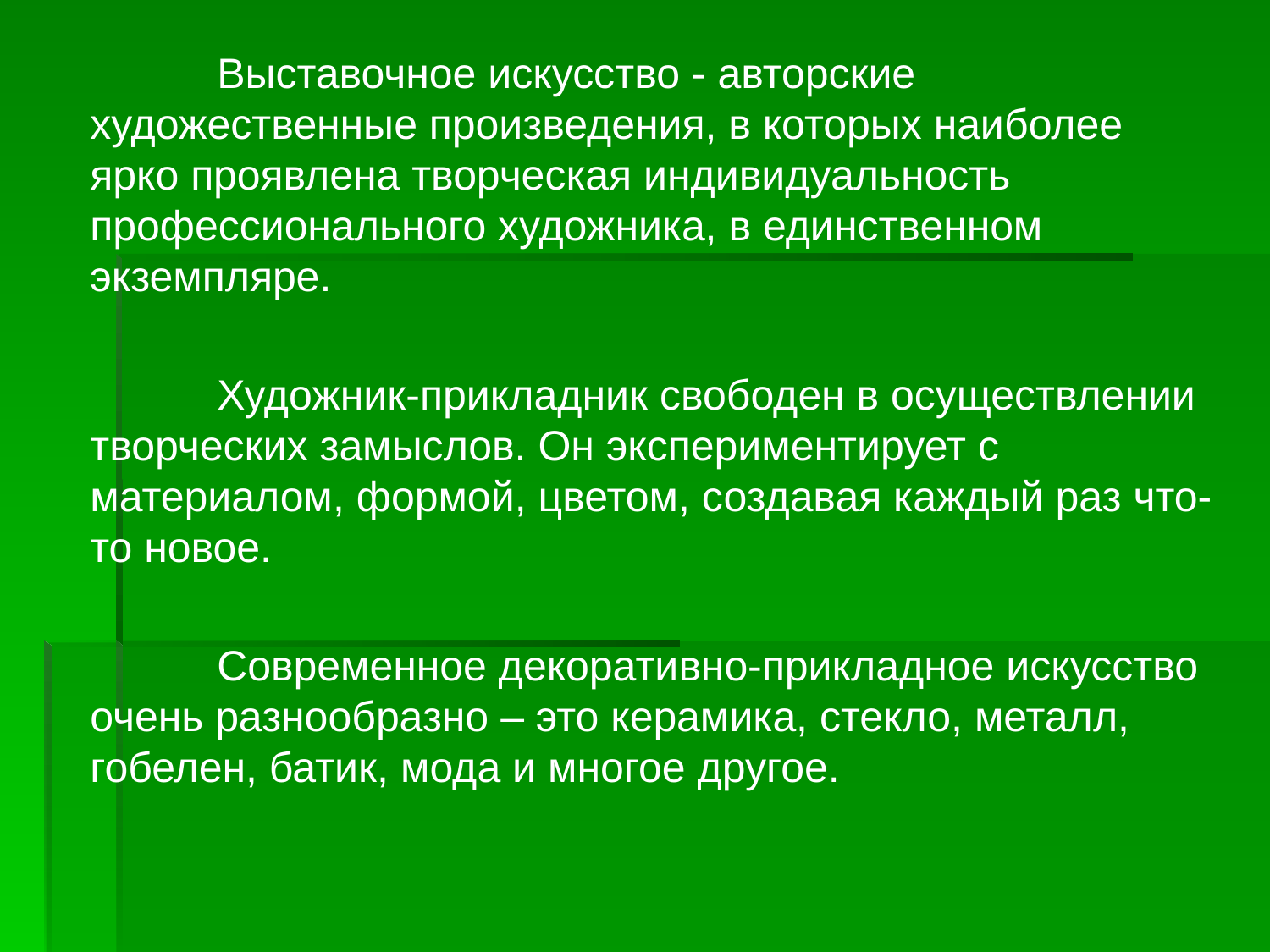

Выставочное искусство - авторские художественные произведения, в которых наиболее ярко проявлена творческая индивидуальность профессионального художника, в единственном экземпляре.

		Художник-прикладник свободен в осуществлении творческих замыслов. Он экспериментирует с материалом, формой, цветом, создавая каждый раз что-то новое.

		Современное декоративно-прикладное искусство очень разнообразно – это керамика, стекло, металл, гобелен, батик, мода и многое другое.